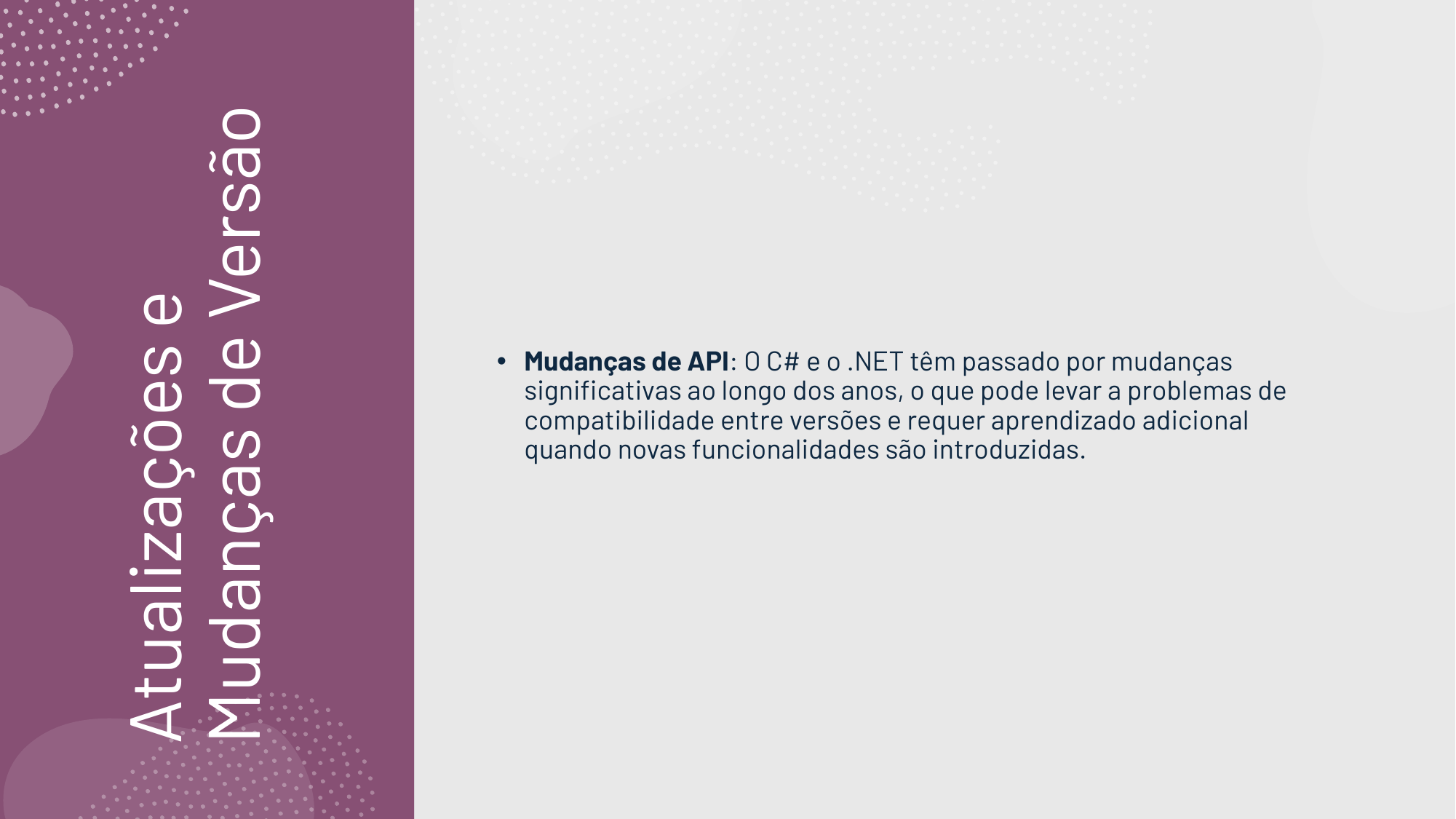

Mudanças de API: O C# e o .NET têm passado por mudanças significativas ao longo dos anos, o que pode levar a problemas de compatibilidade entre versões e requer aprendizado adicional quando novas funcionalidades são introduzidas.
# Atualizações e Mudanças de Versão